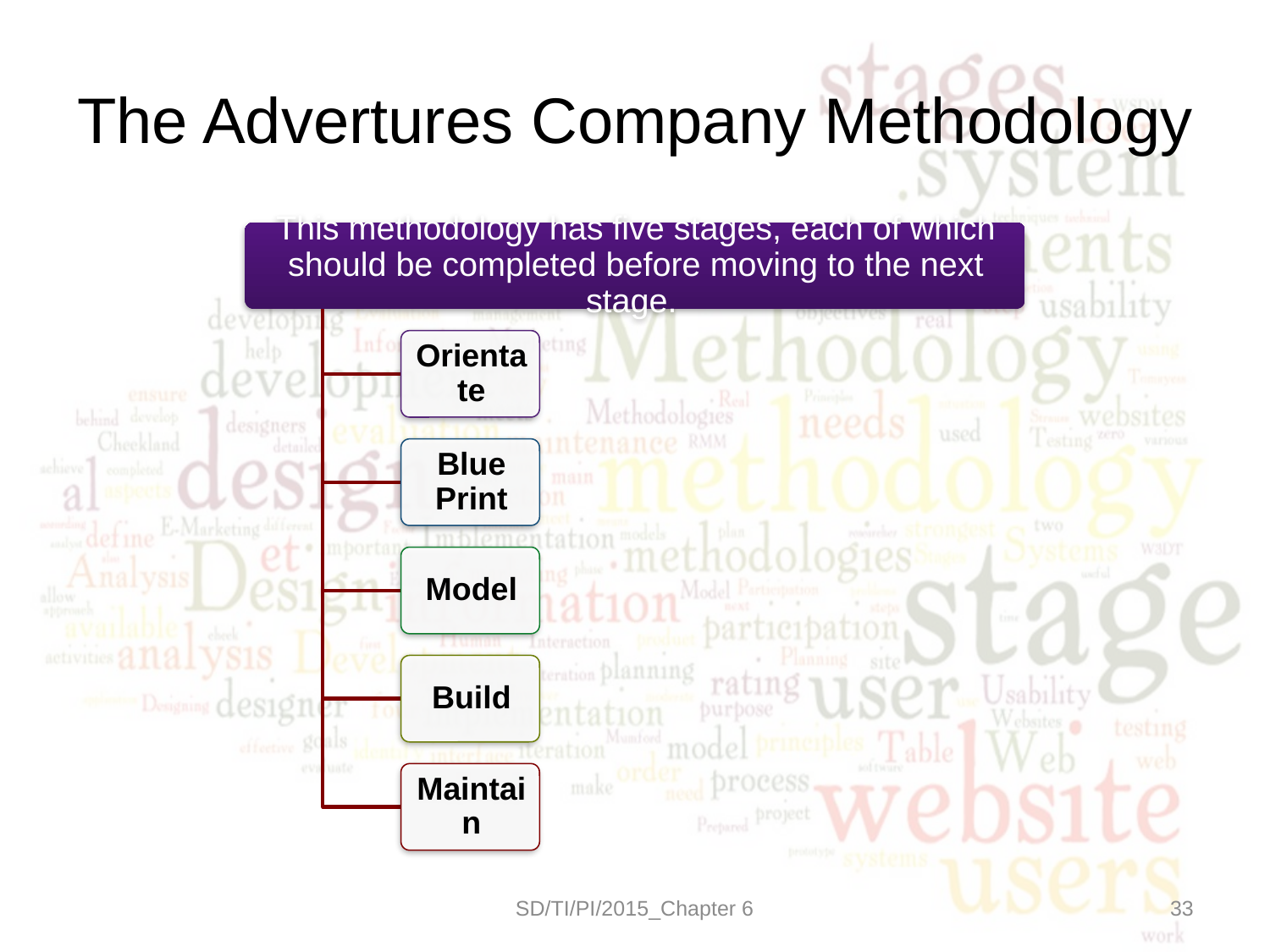

# The Advertures Company Methodology
This methodology has five stages, each of which should be completed before moving to the next stage.
Orientate
Blue Print
Model
Build
Maintain
SD/TI/PI/2015_Chapter 6
33